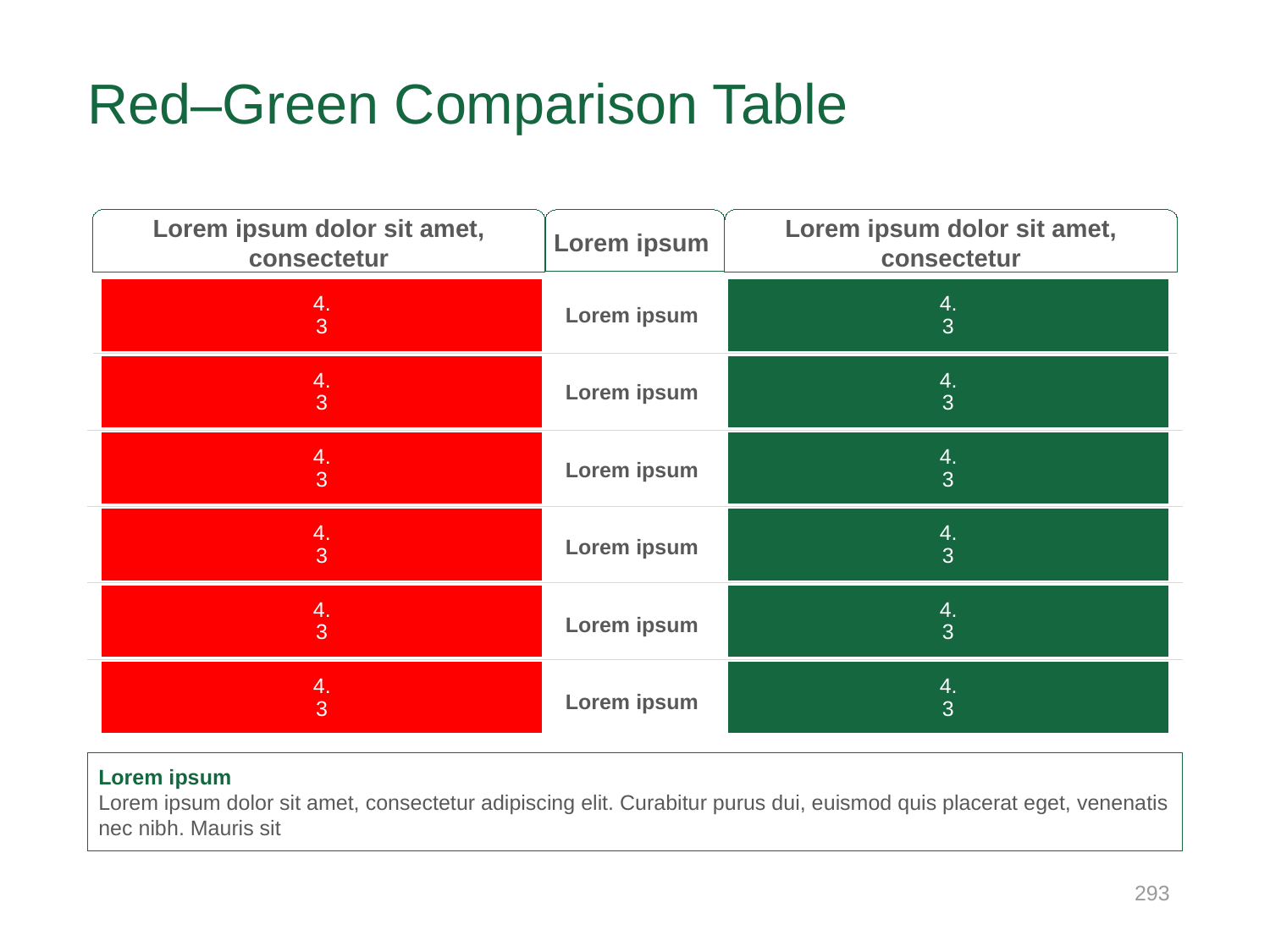

# Red–Green Comparison Table
Lorem ipsum dolor sit amet, consectetur
Lorem ipsum dolor sit amet, consectetur
Lorem ipsum

### Chart

| Category | Series 1 |
|---|---|
| Category 1 | 4.3 |

### Chart

| Category | Series 1 |
|---|---|
| Category 1 | 4.3 |
Lorem ipsum

### Chart

| Category | Series 1 |
|---|---|
| Category 1 | 4.3 |

### Chart

| Category | Series 1 |
|---|---|
| Category 1 | 4.3 |
Lorem ipsum

### Chart

| Category | Series 1 |
|---|---|
| Category 1 | 4.3 |

### Chart

| Category | Series 1 |
|---|---|
| Category 1 | 4.3 |
Lorem ipsum

### Chart

| Category | Series 1 |
|---|---|
| Category 1 | 4.3 |

### Chart

| Category | Series 1 |
|---|---|
| Category 1 | 4.3 |
Lorem ipsum

### Chart

| Category | Series 1 |
|---|---|
| Category 1 | 4.3 |

### Chart

| Category | Series 1 |
|---|---|
| Category 1 | 4.3 |
Lorem ipsum

### Chart

| Category | Series 1 |
|---|---|
| Category 1 | 4.3 |

### Chart

| Category | Series 1 |
|---|---|
| Category 1 | 4.3 |
Lorem ipsum
Lorem ipsum
Lorem ipsum dolor sit amet, consectetur adipiscing elit. Curabitur purus dui, euismod quis placerat eget, venenatis nec nibh. Mauris sit
293